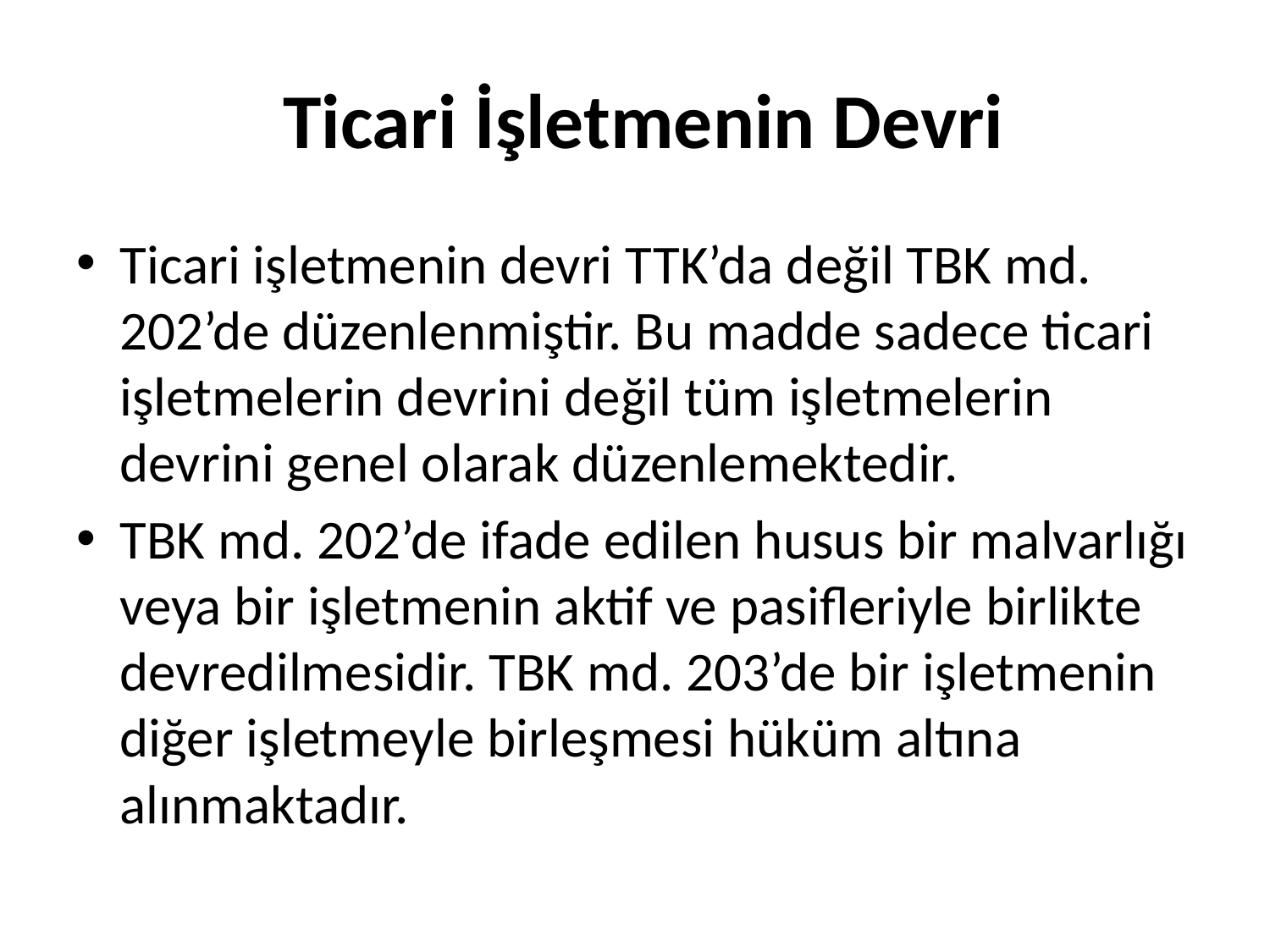

# Ticari İşletmenin Devri
Ticari işletmenin devri TTK’da değil TBK md. 202’de düzenlenmiştir. Bu madde sadece ticari işletmelerin devrini değil tüm işletmelerin devrini genel olarak düzenlemektedir.
TBK md. 202’de ifade edilen husus bir malvarlığı veya bir işletmenin aktif ve pasifleriyle birlikte devredilmesidir. TBK md. 203’de bir işletmenin diğer işletmeyle birleşmesi hüküm altına alınmaktadır.